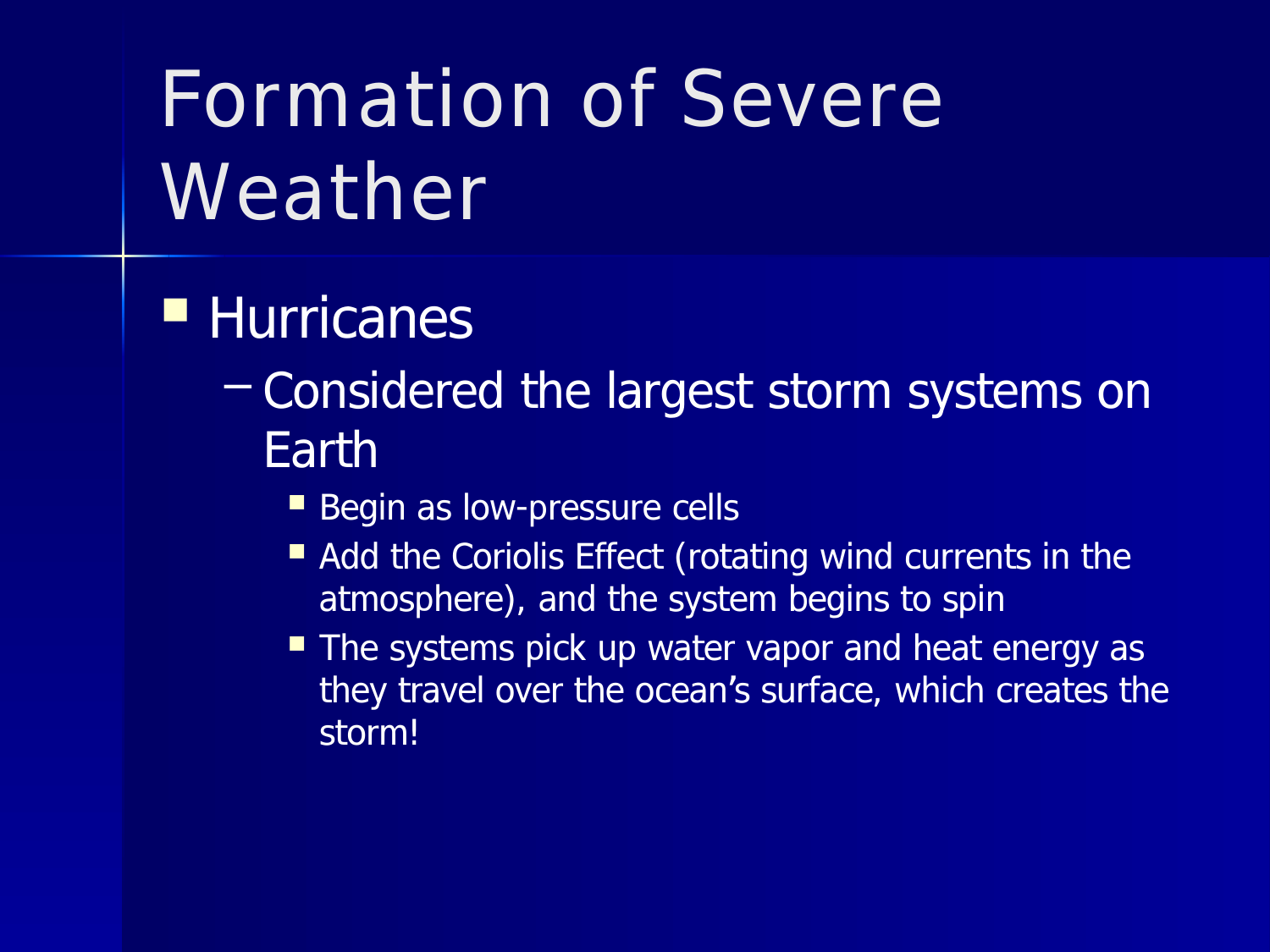

# Formation of Severe Weather
Hurricanes
Considered the largest storm systems on Earth
Begin as low-pressure cells
Add the Coriolis Effect (rotating wind currents in the atmosphere), and the system begins to spin
The systems pick up water vapor and heat energy as they travel over the ocean’s surface, which creates the storm!